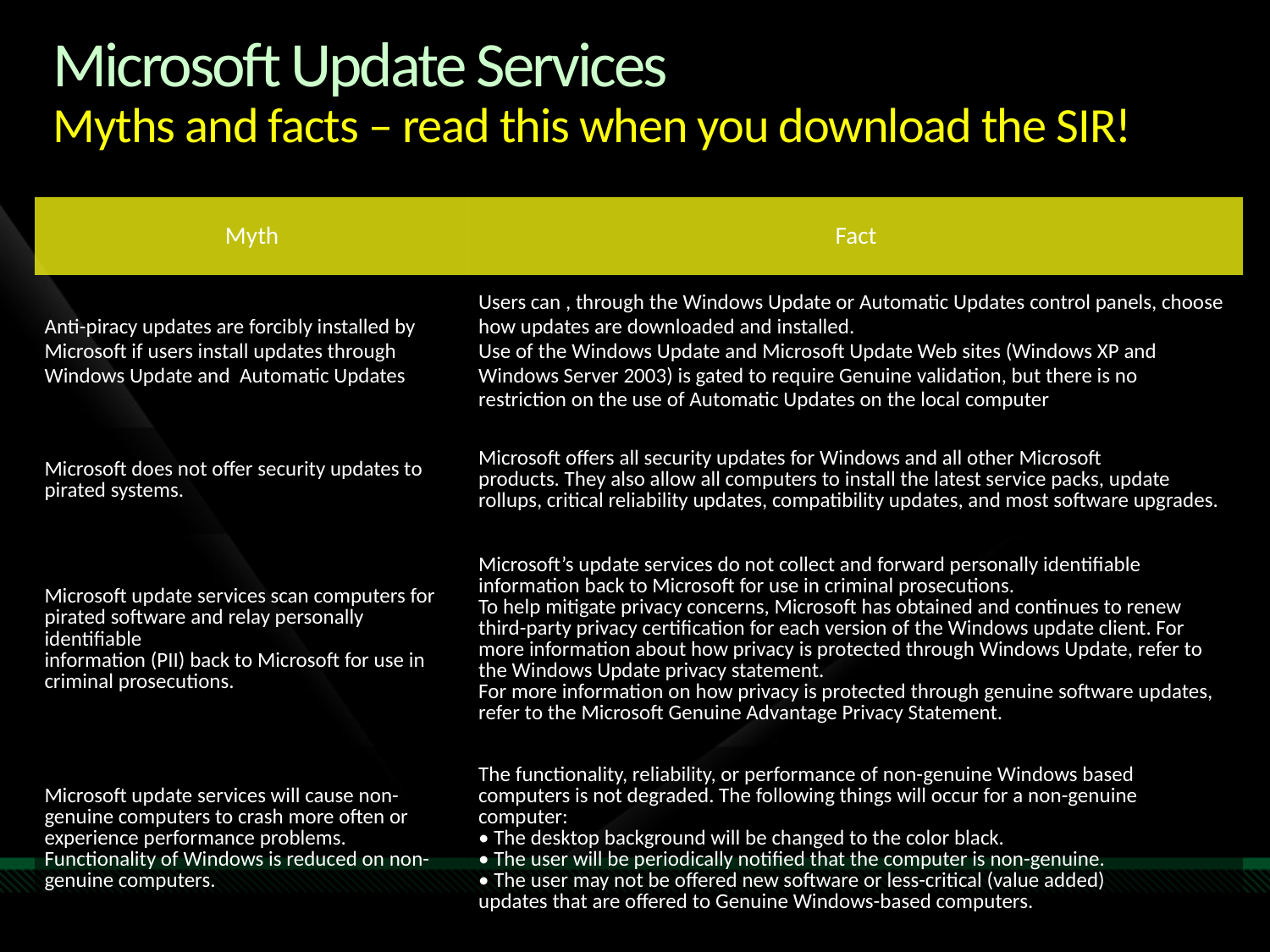

# Microsoft Update Services Myths and facts – read this when you download the SIR!
| Myth | Fact |
| --- | --- |
| Anti-piracy updates are forcibly installed by Microsoft if users install updates through Windows Update and Automatic Updates | Users can , through the Windows Update or Automatic Updates control panels, choose how updates are downloaded and installed. Use of the Windows Update and Microsoft Update Web sites (Windows XP and Windows Server 2003) is gated to require Genuine validation, but there is no restriction on the use of Automatic Updates on the local computer |
| Microsoft does not offer security updates to pirated systems. | Microsoft offers all security updates for Windows and all other Microsoft products. They also allow all computers to install the latest service packs, update rollups, critical reliability updates, compatibility updates, and most software upgrades. |
| Microsoft update services scan computers for pirated software and relay personally identifiable information (PII) back to Microsoft for use in criminal prosecutions. | Microsoft’s update services do not collect and forward personally identifiable information back to Microsoft for use in criminal prosecutions. To help mitigate privacy concerns, Microsoft has obtained and continues to renew third-party privacy certification for each version of the Windows update client. For more information about how privacy is protected through Windows Update, refer to the Windows Update privacy statement. For more information on how privacy is protected through genuine software updates, refer to the Microsoft Genuine Advantage Privacy Statement. |
| Microsoft update services will cause non-genuine computers to crash more often or experience performance problems. Functionality of Windows is reduced on non-genuine computers. | The functionality, reliability, or performance of non-genuine Windows based computers is not degraded. The following things will occur for a non-genuine computer: • The desktop background will be changed to the color black. • The user will be periodically notified that the computer is non-genuine. • The user may not be offered new software or less-critical (value added) updates that are offered to Genuine Windows-based computers. |